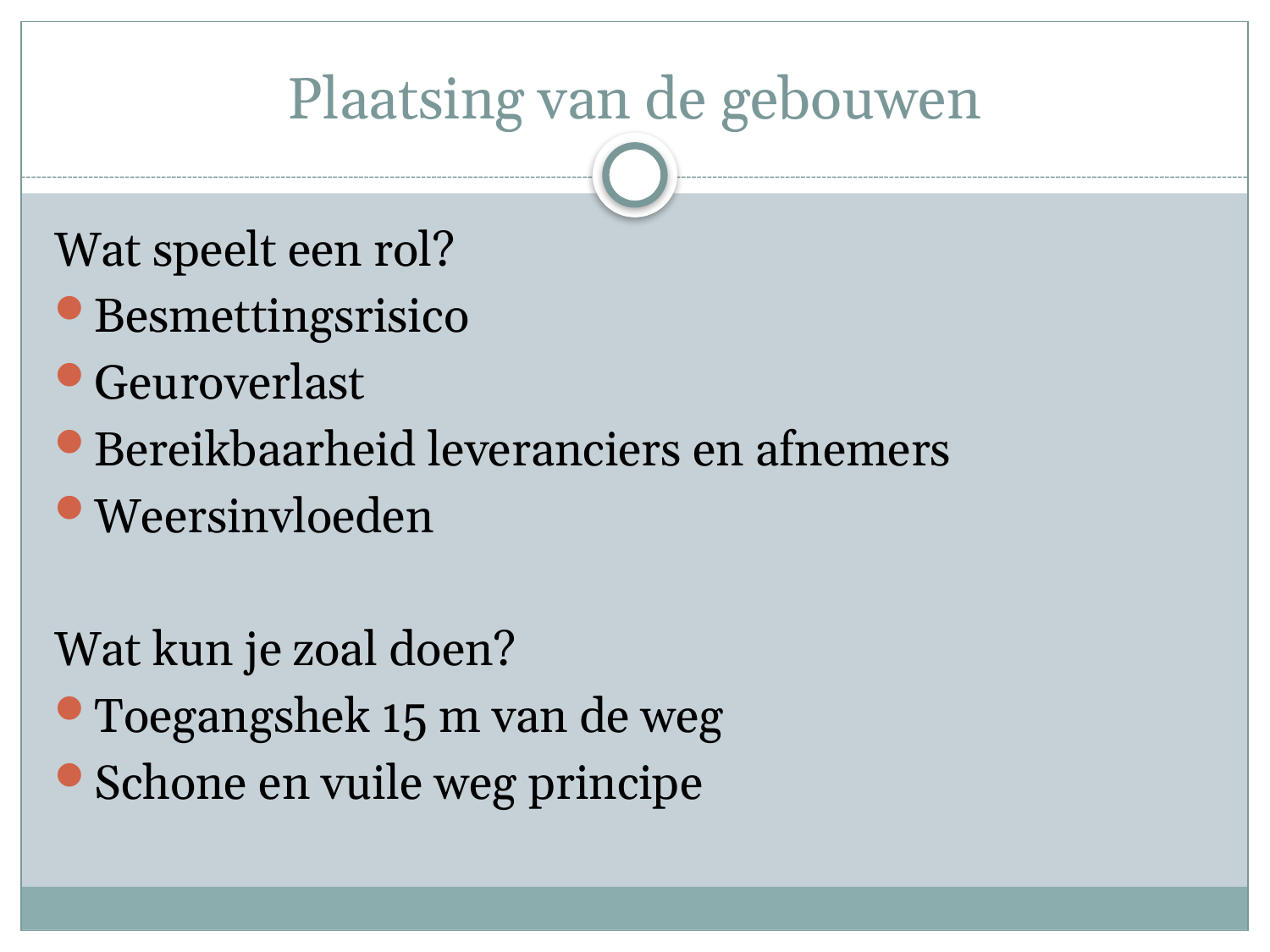

# Plaatsing van de gebouwen
Wat speelt een rol?
Besmettingsrisico
Geuroverlast
Bereikbaarheid leveranciers en afnemers
Weersinvloeden

Wat kun je zoal doen?
Toegangshek 15 m van de weg
Schone en vuile weg principe